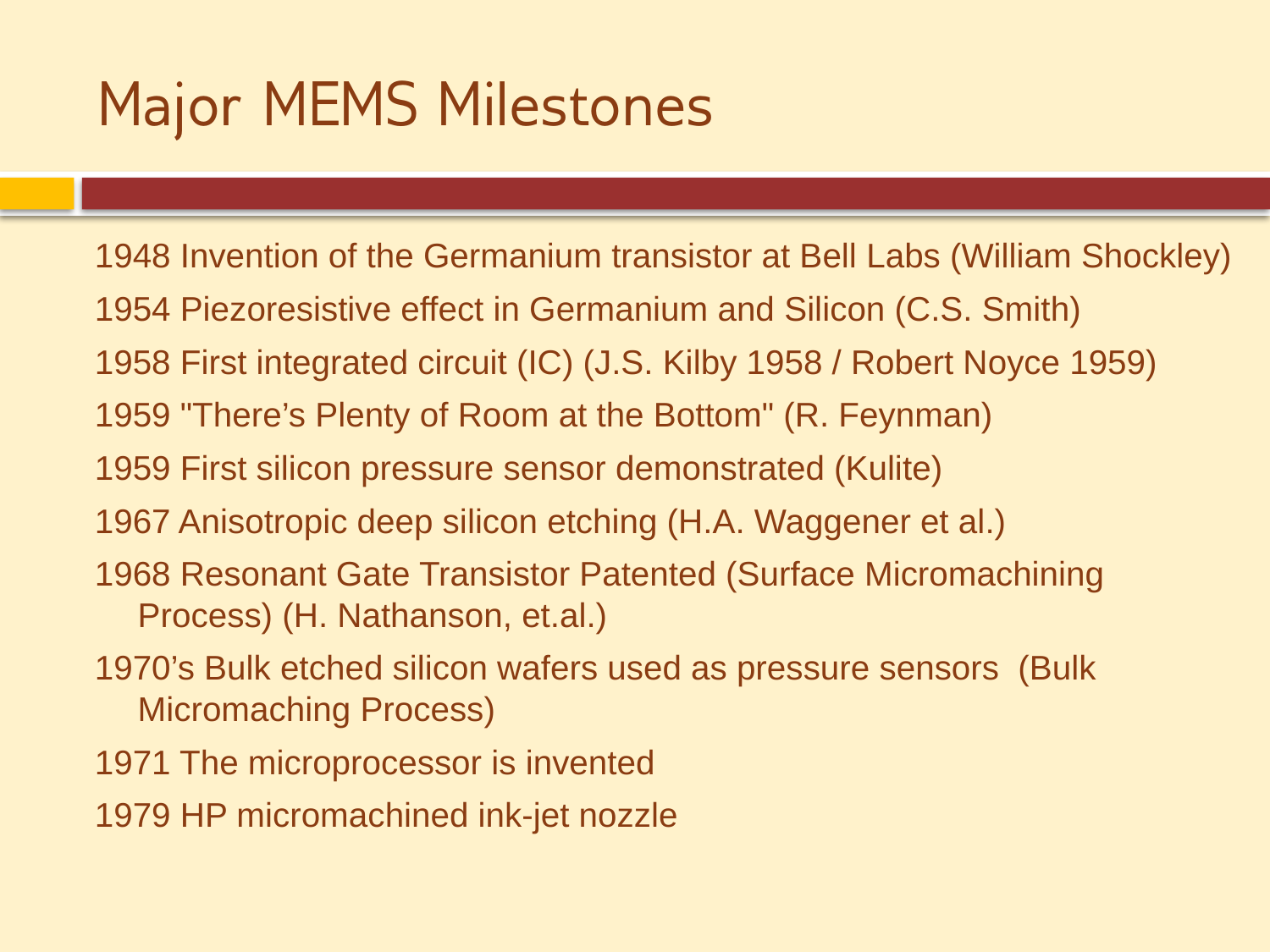

# Major MEMS Milestones
1948 Invention of the Germanium transistor at Bell Labs (William Shockley)
1954 Piezoresistive effect in Germanium and Silicon (C.S. Smith)
1958 First integrated circuit (IC) (J.S. Kilby 1958 / Robert Noyce 1959)
1959 "There’s Plenty of Room at the Bottom" (R. Feynman)
1959 First silicon pressure sensor demonstrated (Kulite)
1967 Anisotropic deep silicon etching (H.A. Waggener et al.)
1968 Resonant Gate Transistor Patented (Surface Micromachining Process) (H. Nathanson, et.al.)
1970’s Bulk etched silicon wafers used as pressure sensors  (Bulk Micromaching Process)
1971 The microprocessor is invented
1979 HP micromachined ink-jet nozzle